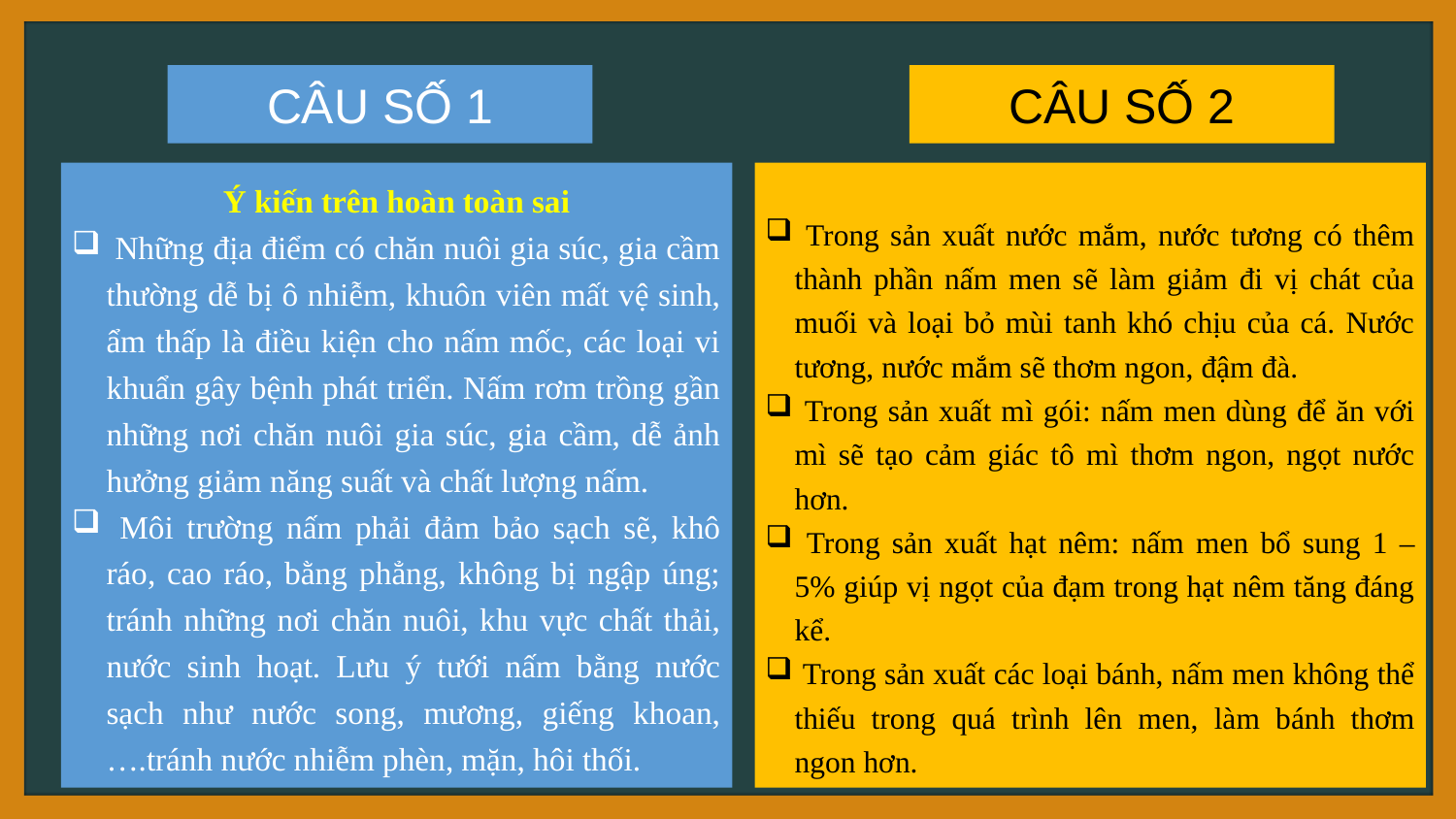

CÂU SỐ 1
CÂU SỐ 2
Ý kiến trên hoàn toàn sai
 Những địa điểm có chăn nuôi gia súc, gia cầm thường dễ bị ô nhiễm, khuôn viên mất vệ sinh, ẩm thấp là điều kiện cho nấm mốc, các loại vi khuẩn gây bệnh phát triển. Nấm rơm trồng gần những nơi chăn nuôi gia súc, gia cầm, dễ ảnh hưởng giảm năng suất và chất lượng nấm.
 Môi trường nấm phải đảm bảo sạch sẽ, khô ráo, cao ráo, bằng phẳng, không bị ngập úng; tránh những nơi chăn nuôi, khu vực chất thải, nước sinh hoạt. Lưu ý tưới nấm bằng nước sạch như nước song, mương, giếng khoan,….tránh nước nhiễm phèn, mặn, hôi thối.
Phổ biến trong các lĩnh sản xuất của đời sống
 Trong sản xuất nước mắm, nước tương có thêm thành phần nấm men sẽ làm giảm đi vị chát của muối và loại bỏ mùi tanh khó chịu của cá. Nước tương, nước mắm sẽ thơm ngon, đậm đà.
 Trong sản xuất mì gói: nấm men dùng để ăn với mì sẽ tạo cảm giác tô mì thơm ngon, ngọt nước hơn.
 Trong sản xuất hạt nêm: nấm men bổ sung 1 – 5% giúp vị ngọt của đạm trong hạt nêm tăng đáng kể.
 Trong sản xuất các loại bánh, nấm men không thể thiếu trong quá trình lên men, làm bánh thơm ngon hơn.